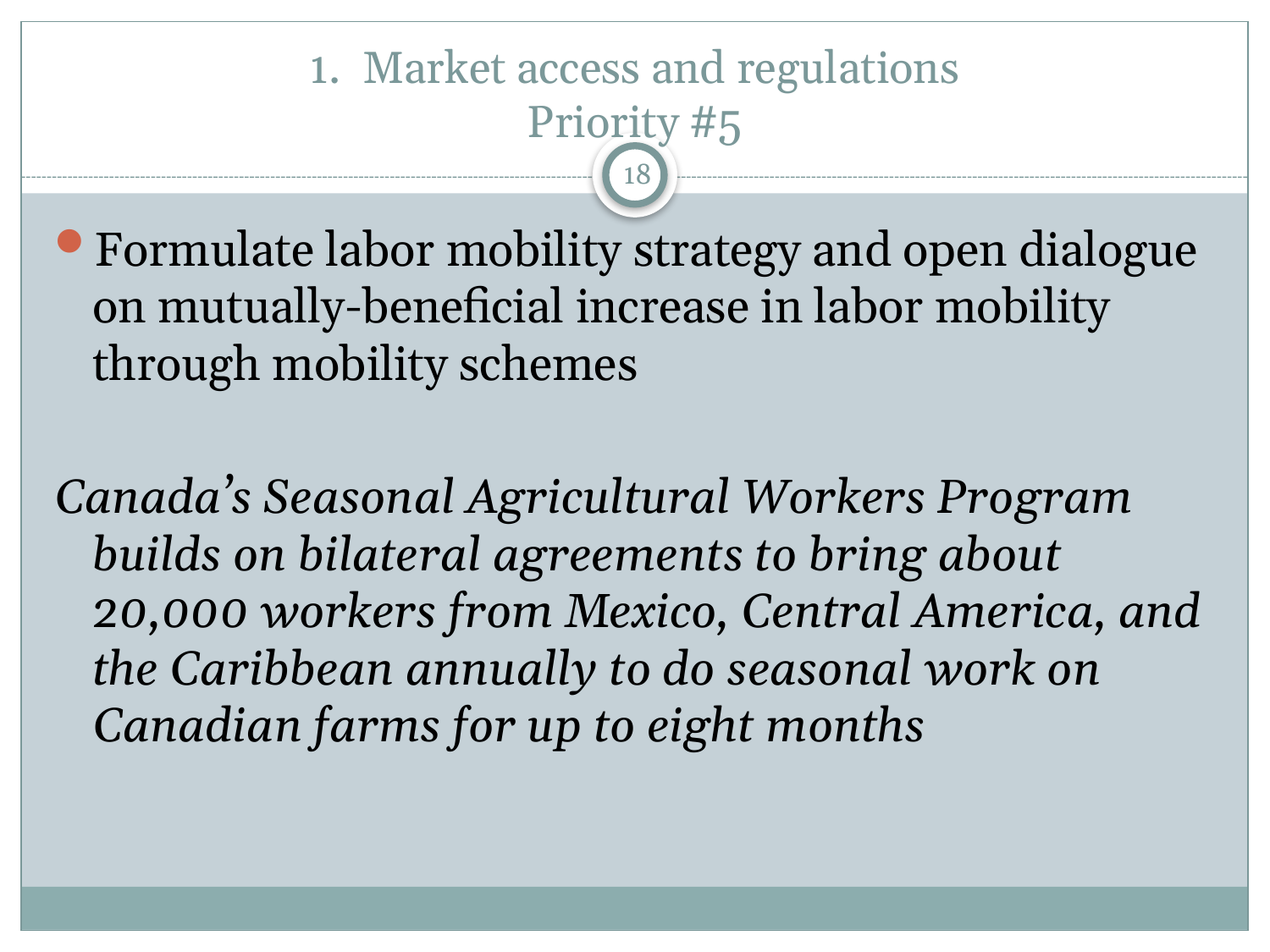

# 1.  Market access and regulations Priority #5
18
Formulate labor mobility strategy and open dialogue on mutually-beneficial increase in labor mobility through mobility schemes

Canada’s Seasonal Agricultural Workers Program builds on bilateral agreements to bring about 20,000 workers from Mexico, Central America, and the Caribbean annually to do seasonal work on Canadian farms for up to eight months